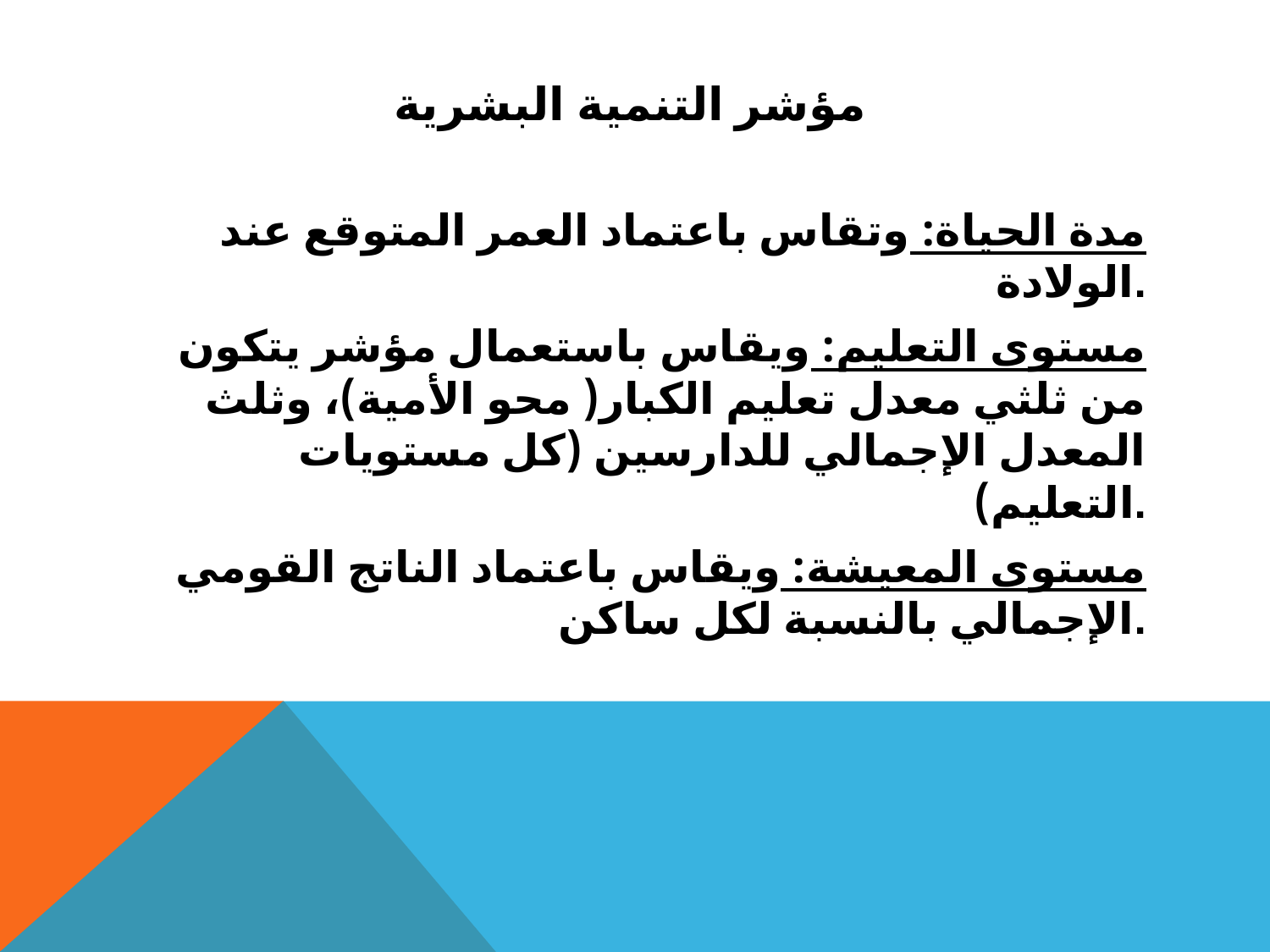

# مؤشر التنمية البشرية
مدة الحياة: وتقاس باعتماد العمر المتوقع عند الولادة.
مستوى التعليم: ويقاس باستعمال مؤشر يتكون من ثلثي معدل تعليم الكبار( محو الأمية)، وثلث المعدل الإجمالي للدارسين (كل مستويات التعليم).
مستوى المعيشة: ويقاس باعتماد الناتج القومي الإجمالي بالنسبة لكل ساكن.